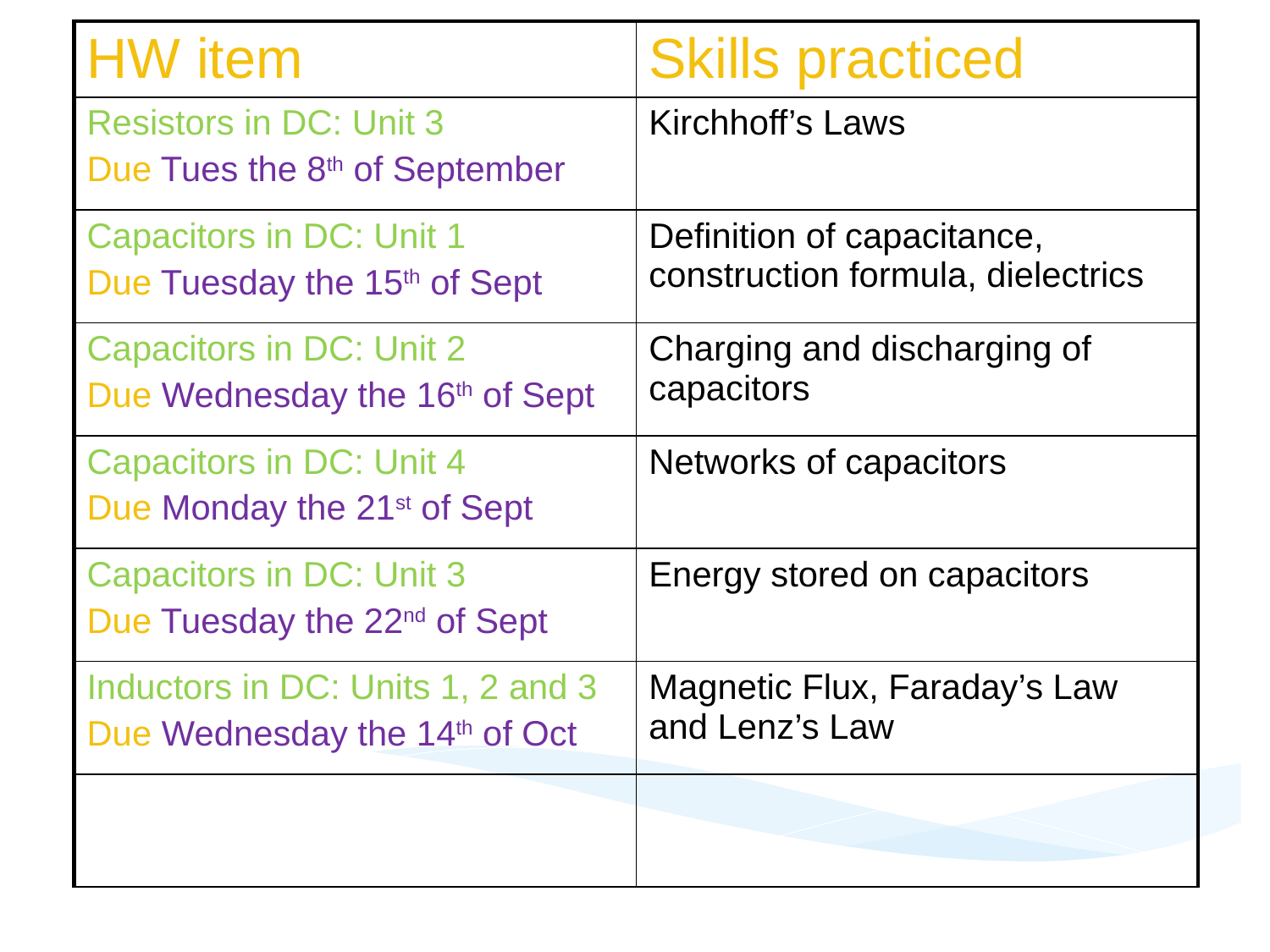

| HW item | Skills practiced |
| --- | --- |
| Resistors in DC: Unit 3 Due Tues the 8th of September | Kirchhoff’s Laws |
| Capacitors in DC: Unit 1 Due Tuesday the 15th of Sept | Definition of capacitance, construction formula, dielectrics |
| Capacitors in DC: Unit 2 Due Wednesday the 16th of Sept | Charging and discharging of capacitors |
| Capacitors in DC: Unit 4 Due Monday the 21st of Sept | Networks of capacitors |
| Capacitors in DC: Unit 3 Due Tuesday the 22nd of Sept | Energy stored on capacitors |
| Inductors in DC: Units 1, 2 and 3 Due Wednesday the 14th of Oct | Magnetic Flux, Faraday’s Law and Lenz’s Law |
|  |  |